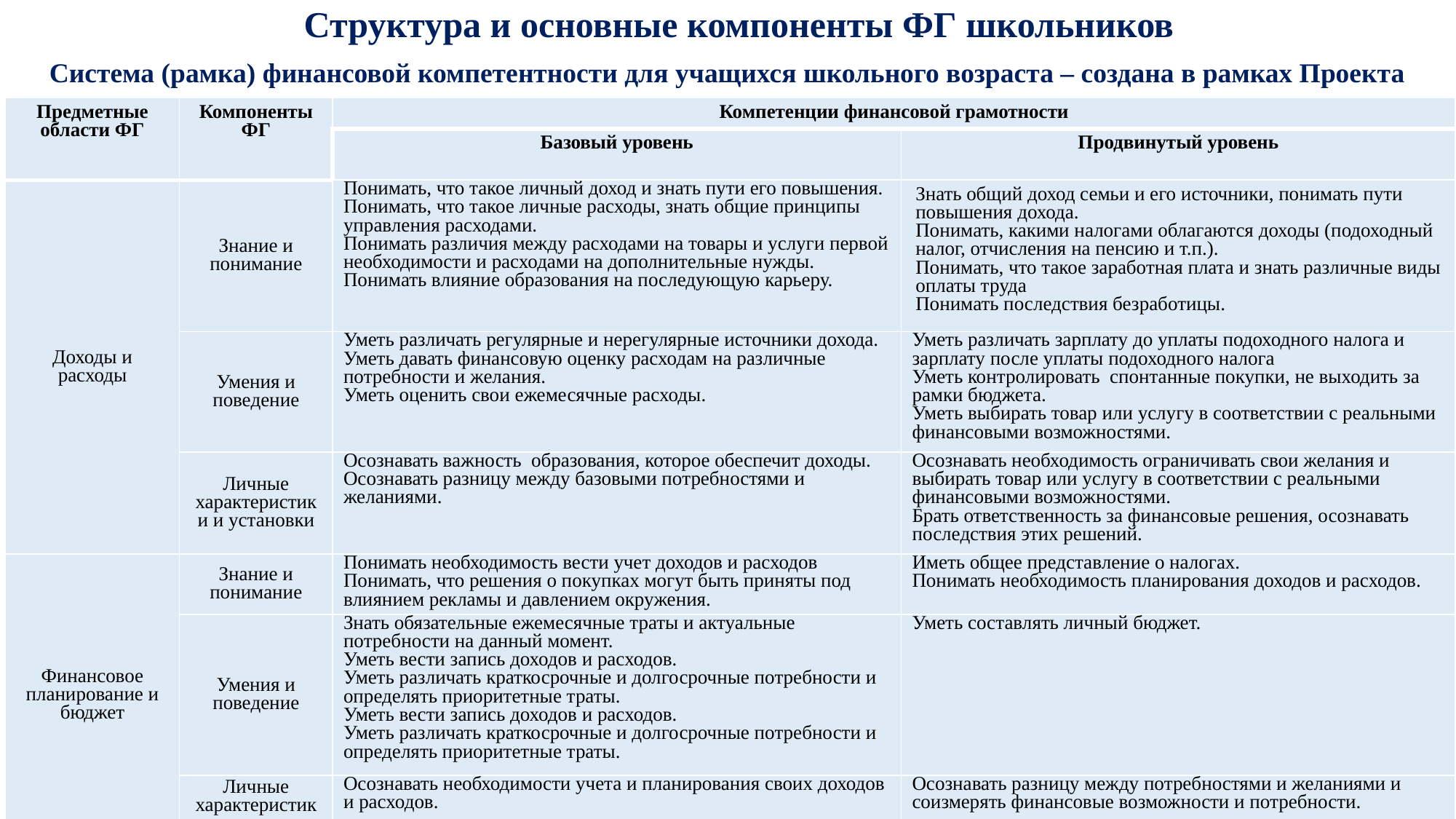

Структура и основные компоненты ФГ школьников
Система (рамка) финансовой компетентности для учащихся школьного возраста – создана в рамках Проекта
| Предметные области ФГ | Компоненты ФГ | Компетенции финансовой грамотности |  |
| --- | --- | --- | --- |
|  |  | Базовый уровень | Продвинутый уровень |
| Доходы и расходы | Знание и понимание | Понимать, что такое личный доход и знать пути его повышения. Понимать, что такое личные расходы, знать общие принципы управления расходами. Понимать различия между расходами на товары и услуги первой необходимости и расходами на дополнительные нужды. Понимать влияние образования на последующую карьеру. | Знать общий доход семьи и его источники, понимать пути повышения дохода. Понимать, какими налогами облагаются доходы (подоходный налог, отчисления на пенсию и т.п.). Понимать, что такое заработная плата и знать различные виды оплаты труда Понимать последствия безработицы. |
|  | Умения и поведение | Уметь различать регулярные и нерегулярные источники дохода. Уметь давать финансовую оценку расходам на различные потребности и желания. Уметь оценить свои ежемесячные расходы. | Уметь различать зарплату до уплаты подоходного налога и зарплату после уплаты подоходного налога Уметь контролировать спонтанные покупки, не выходить за рамки бюджета. Уметь выбирать товар или услугу в соответствии с реальными финансовыми возможностями. |
|  | Личные характеристики и установки | Осознавать важность  образования, которое обеспечит доходы. Осознавать разницу между базовыми потребностями и желаниями. | Осознавать необходимость ограничивать свои желания и выбирать товар или услугу в соответствии с реальными финансовыми возможностями. Брать ответственность за финансовые решения, осознавать последствия этих решений. |
| Финансовое планирование и бюджет | Знание и понимание | Понимать необходимость вести учет доходов и расходов Понимать, что решения о покупках могут быть приняты под влиянием рекламы и давлением окружения. | Иметь общее представление о налогах. Понимать необходимость планирования доходов и расходов. |
|  | Умения и поведение | Знать обязательные ежемесячные траты и актуальные потребности на данный момент. Уметь вести запись доходов и расходов. Уметь различать краткосрочные и долгосрочные потребности и определять приоритетные траты. Уметь вести запись доходов и расходов. Уметь различать краткосрочные и долгосрочные потребности и определять приоритетные траты. | Уметь составлять личный бюджет. |
|  | Личные характеристики установки | Осознавать необходимости учета и планирования своих доходов и расходов. | Осознавать разницу между потребностями и желаниями и соизмерять финансовые возможности и потребности. |